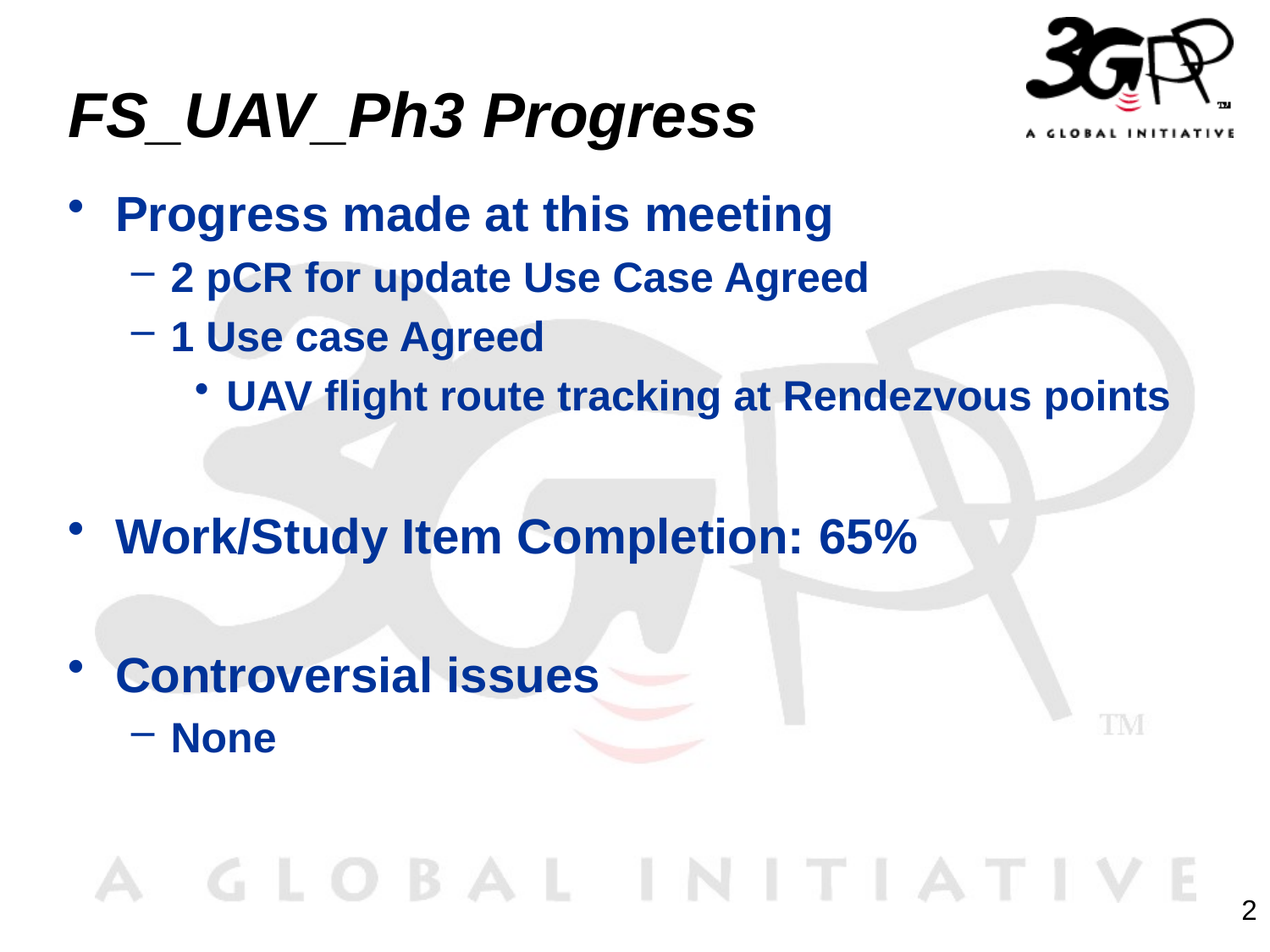

# FS_UAV_Ph3 Progress
Progress made at this meeting
2 pCR for update Use Case Agreed
1 Use case Agreed
UAV flight route tracking at Rendezvous points

Work/Study Item Completion: 65%

Controversial issues
None
2